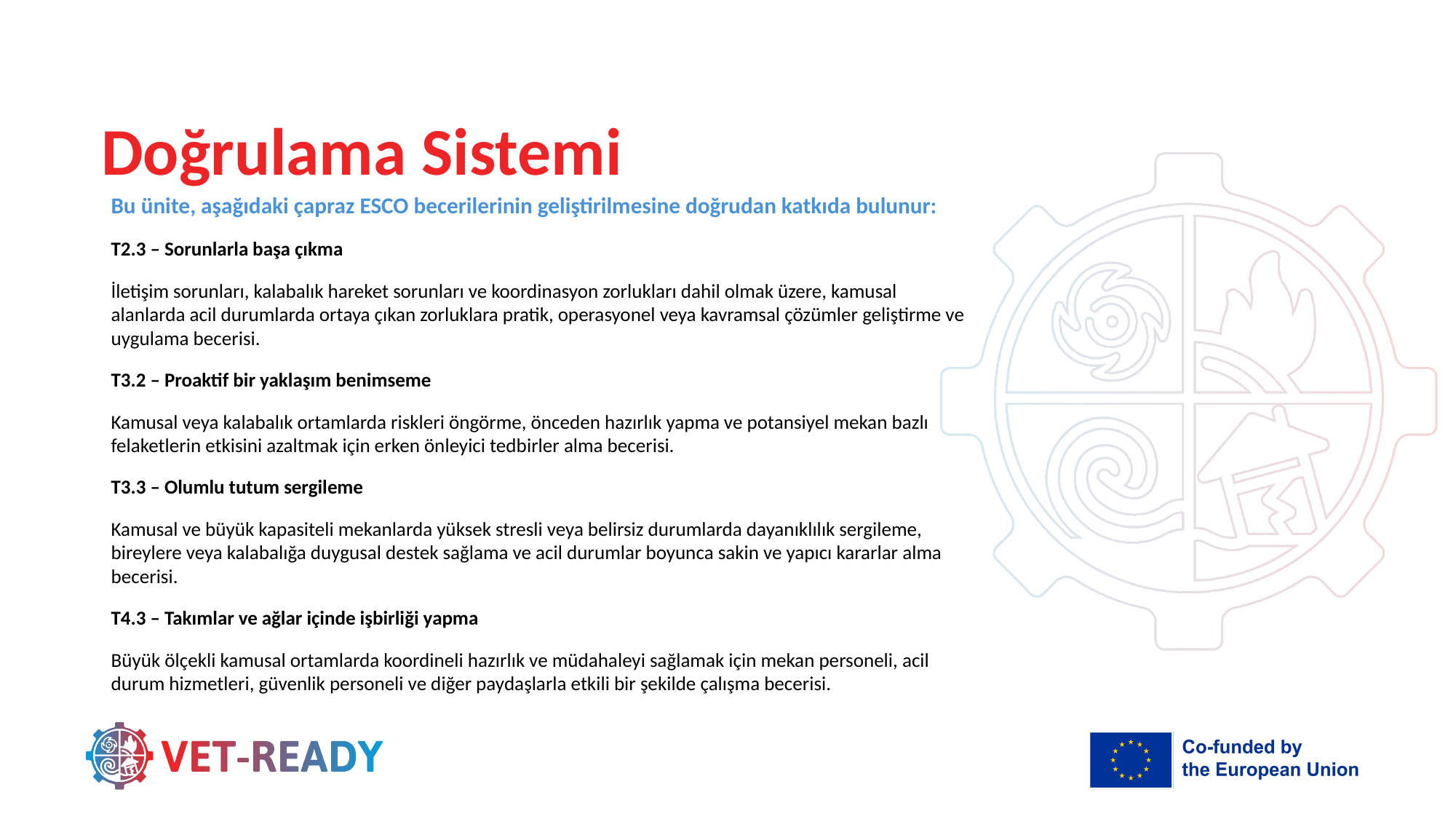

# Doğrulama Sistemi
Bu ünite, aşağıdaki çapraz ESCO becerilerinin geliştirilmesine doğrudan katkıda bulunur:
T2.3 – Sorunlarla başa çıkma
İletişim sorunları, kalabalık hareket sorunları ve koordinasyon zorlukları dahil olmak üzere, kamusal alanlarda acil durumlarda ortaya çıkan zorluklara pratik, operasyonel veya kavramsal çözümler geliştirme ve uygulama becerisi.
T3.2 – Proaktif bir yaklaşım benimseme
Kamusal veya kalabalık ortamlarda riskleri öngörme, önceden hazırlık yapma ve potansiyel mekan bazlı felaketlerin etkisini azaltmak için erken önleyici tedbirler alma becerisi.
T3.3 – Olumlu tutum sergileme
Kamusal ve büyük kapasiteli mekanlarda yüksek stresli veya belirsiz durumlarda dayanıklılık sergileme, bireylere veya kalabalığa duygusal destek sağlama ve acil durumlar boyunca sakin ve yapıcı kararlar alma becerisi.
T4.3 – Takımlar ve ağlar içinde işbirliği yapma
Büyük ölçekli kamusal ortamlarda koordineli hazırlık ve müdahaleyi sağlamak için mekan personeli, acil durum hizmetleri, güvenlik personeli ve diğer paydaşlarla etkili bir şekilde çalışma becerisi.